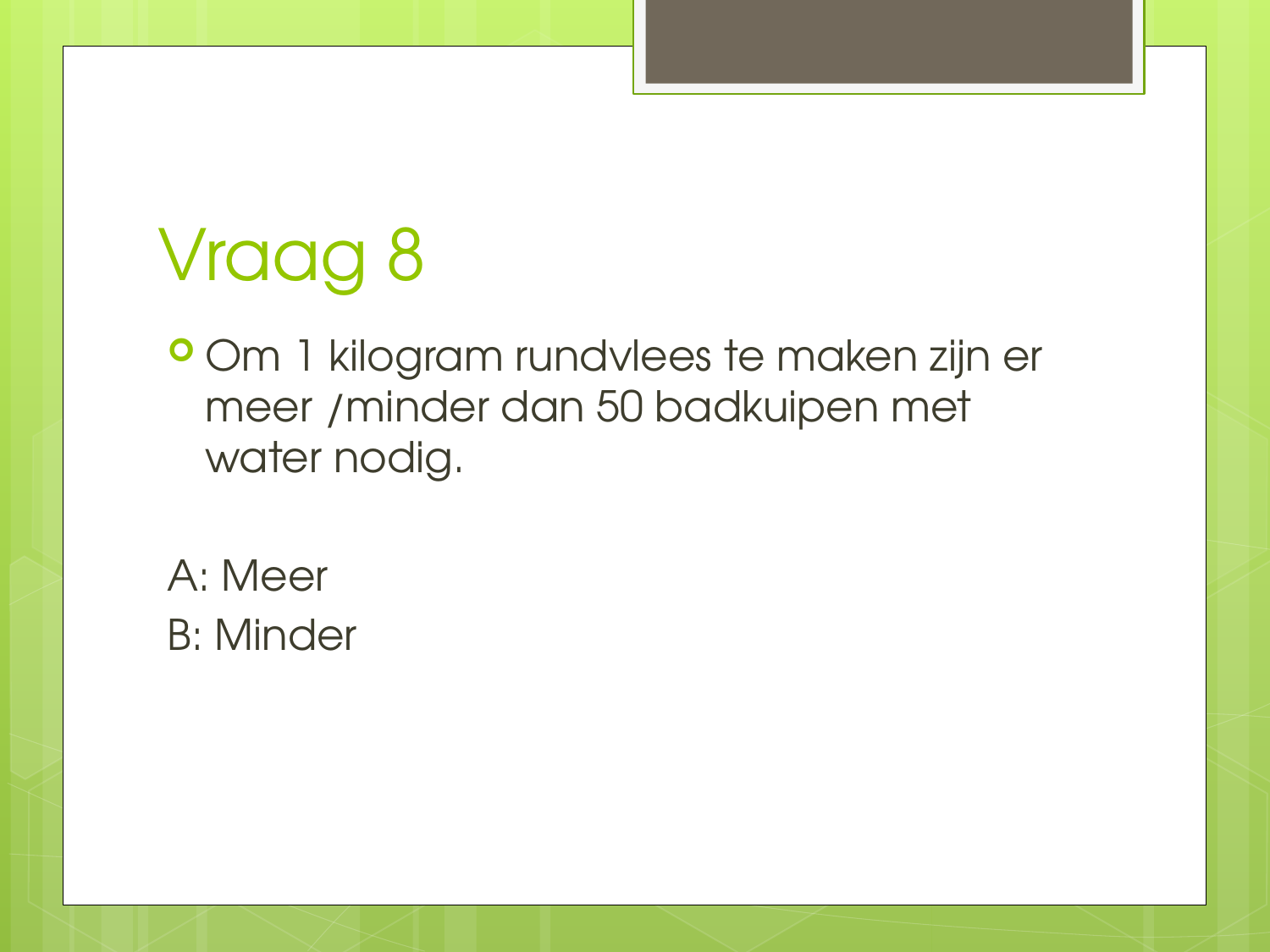

# Vraag 8
Om 1 kilogram rundvlees te maken zijn er meer /minder dan 50 badkuipen met water nodig.

A: Meer
B: Minder